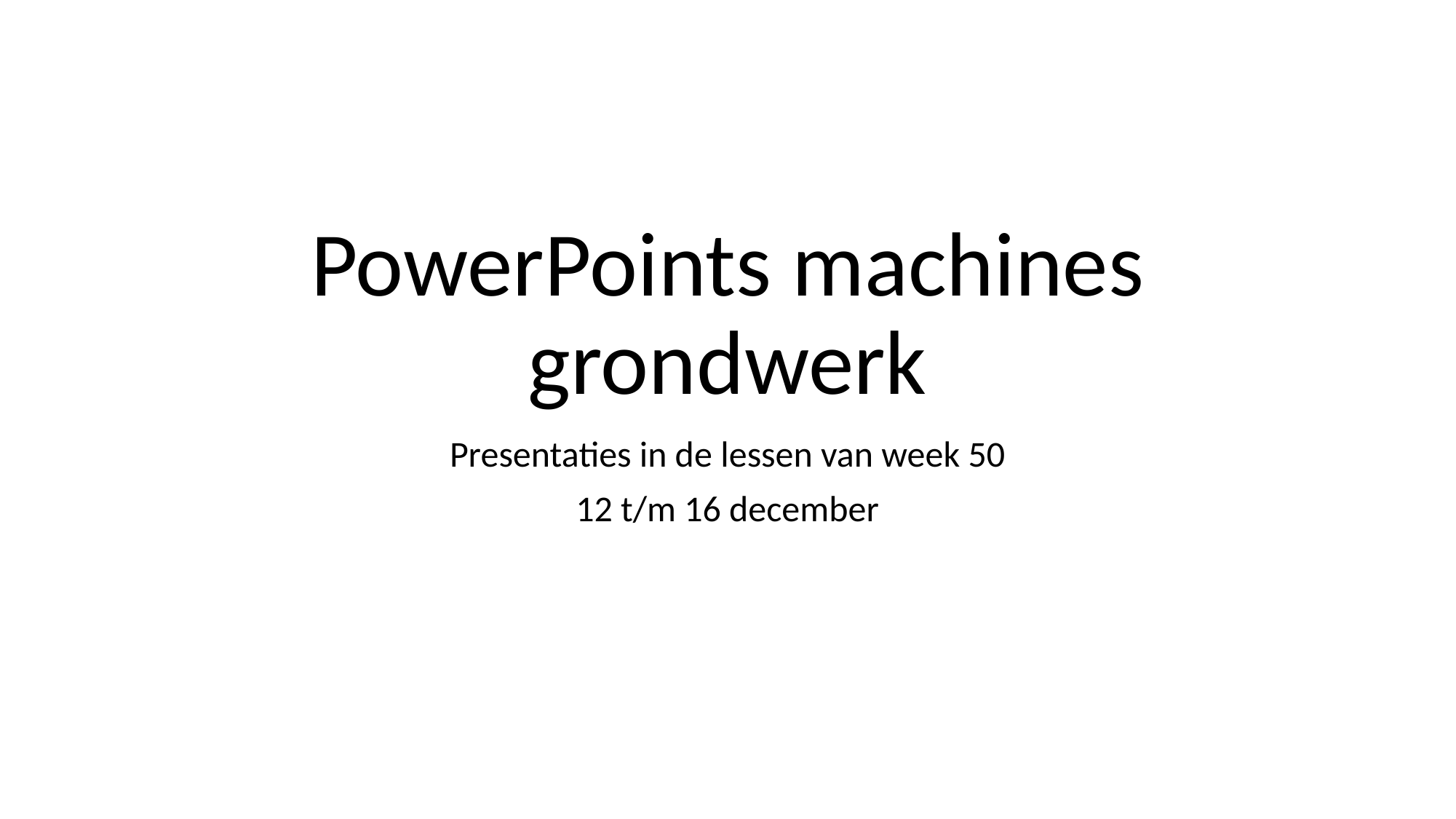

# PowerPoints machines grondwerk
Presentaties in de lessen van week 50
12 t/m 16 december